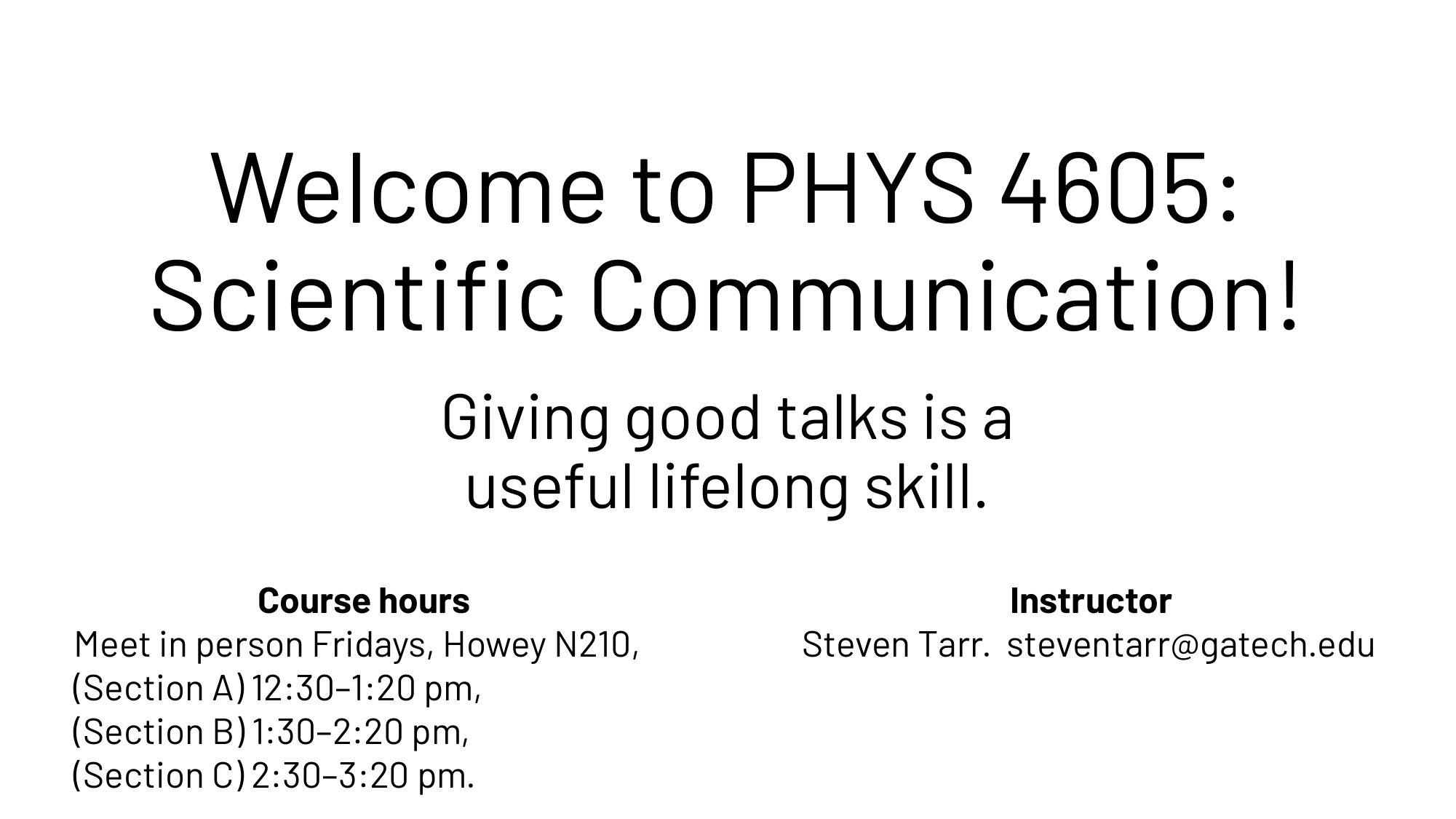

# Welcome to PHYS 4605: Scientific Communication!
Giving good talks is a
useful lifelong skill.
Course hours
Meet in person Fridays, Howey N210,
(Section A) 12:30–1:20 pm,
(Section B) 1:30–2:20 pm,
(Section C) 2:30–3:20 pm.
Instructor
Steven Tarr.  steventarr@gatech.edu